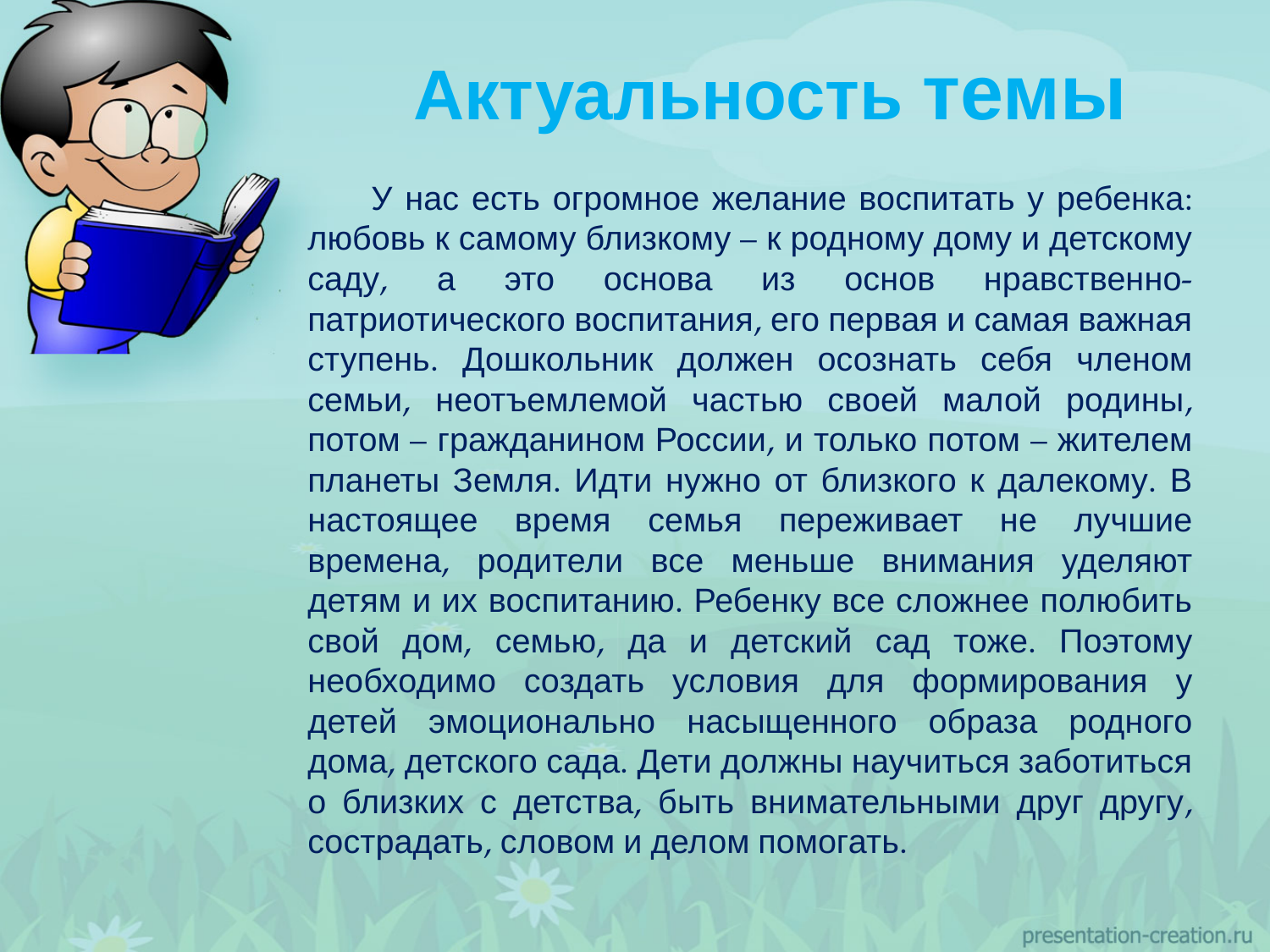

# Актуальность темы
	У нас есть огромное желание воспитать у ребенка: любовь к самому близкому – к родному дому и детскому саду, а это основа из основ нравственно-патриотического воспитания, его первая и самая важная ступень. Дошкольник должен осознать себя членом семьи, неотъемлемой частью своей малой родины, потом – гражданином России, и только потом – жителем планеты Земля. Идти нужно от близкого к далекому. В настоящее время семья переживает не лучшие времена, родители все меньше внимания уделяют детям и их воспитанию. Ребенку все сложнее полюбить свой дом, семью, да и детский сад тоже. Поэтому необходимо создать условия для формирования у детей эмоционально насыщенного образа родного дома, детского сада. Дети должны научиться заботиться о близких с детства, быть внимательными друг другу, сострадать, словом и делом помогать.